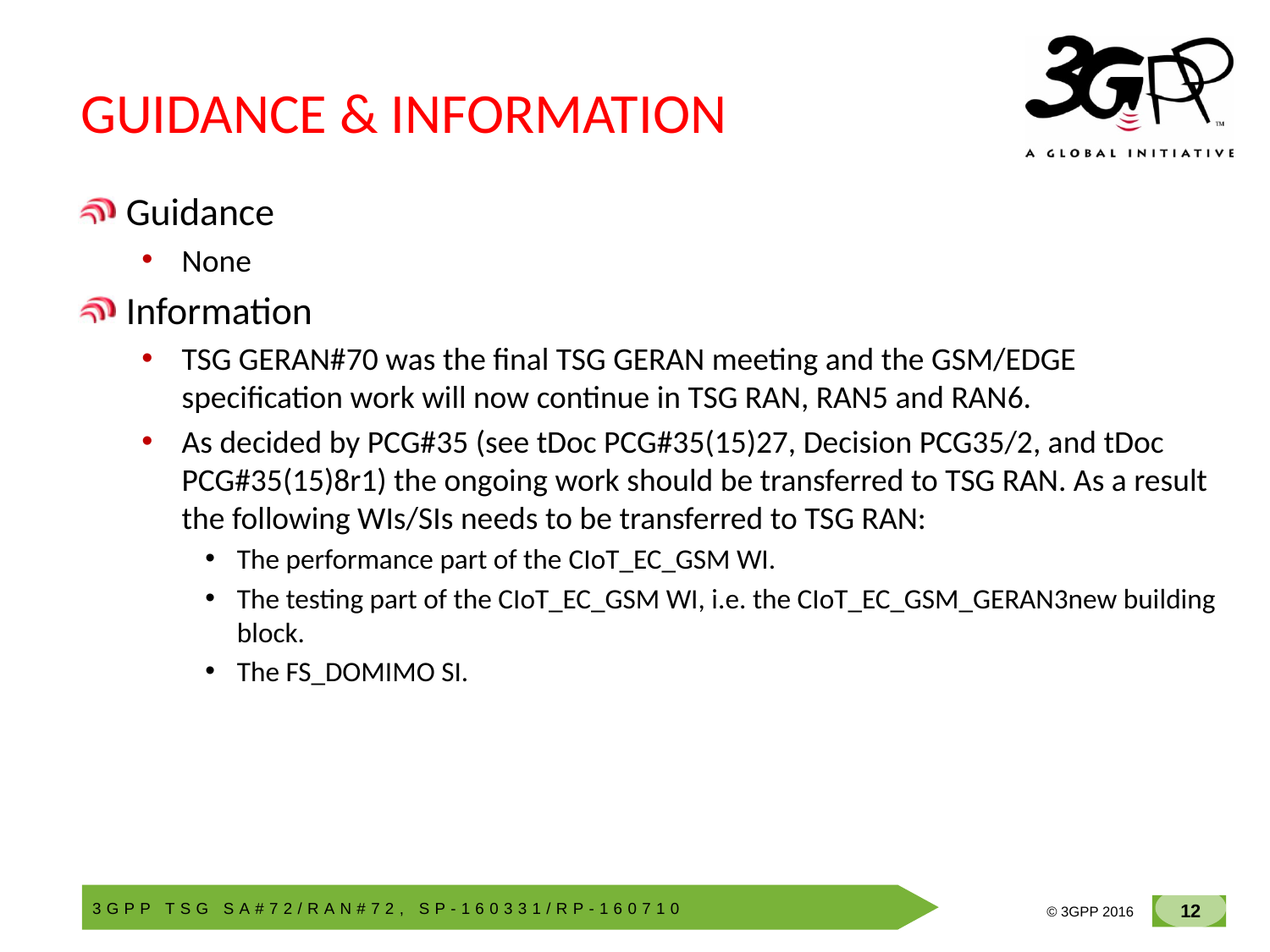

# GUIDANCE & INFORMATION
Guidance
None
Information
TSG GERAN#70 was the final TSG GERAN meeting and the GSM/EDGE specification work will now continue in TSG RAN, RAN5 and RAN6.
As decided by PCG#35 (see tDoc PCG#35(15)27, Decision PCG35/2, and tDoc PCG#35(15)8r1) the ongoing work should be transferred to TSG RAN. As a result the following WIs/SIs needs to be transferred to TSG RAN:
The performance part of the CIoT_EC_GSM WI.
The testing part of the CIoT_EC_GSM WI, i.e. the CIoT_EC_GSM_GERAN3new building block.
The FS_DOMIMO SI.